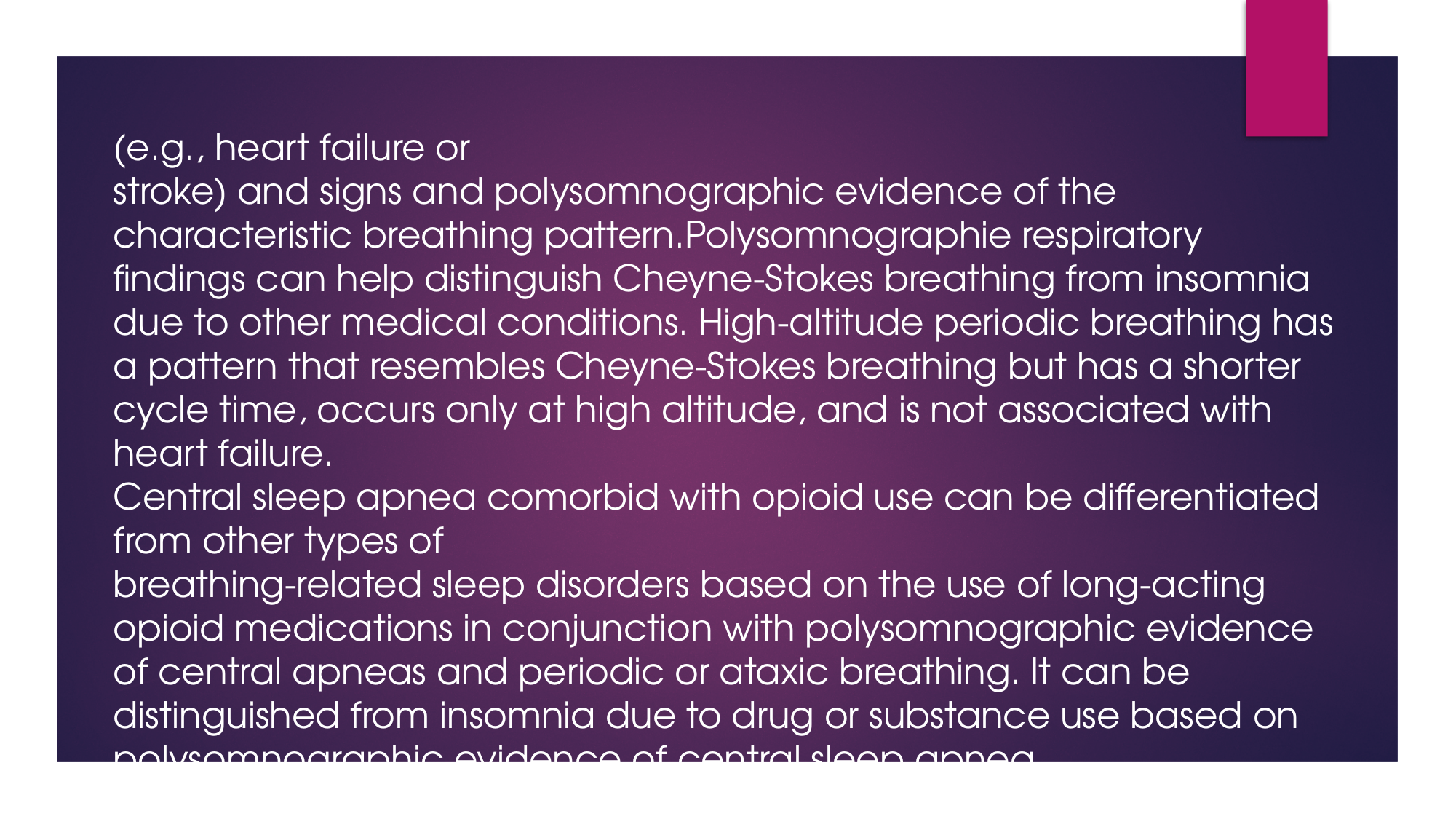

(e.g., heart failure or
stroke) and signs and polysomnographic evidence of the characteristic breathing pattern.Polysomnographie respiratory findings can help distinguish Cheyne-Stokes breathing from insomnia due to other medical conditions. High-altitude periodic breathing has a pattern that resembles Cheyne-Stokes breathing but has a shorter cycle time, occurs only at high altitude, and is not associated with heart failure.
Central sleep apnea comorbid with opioid use can be differentiated from other types of
breathing-related sleep disorders based on the use of long-acting opioid medications in conjunction with polysomnographic evidence of central apneas and periodic or ataxic breathing. It can be distinguished from insomnia due to drug or substance use based on polysomnographic evidence of central sleep apnea.